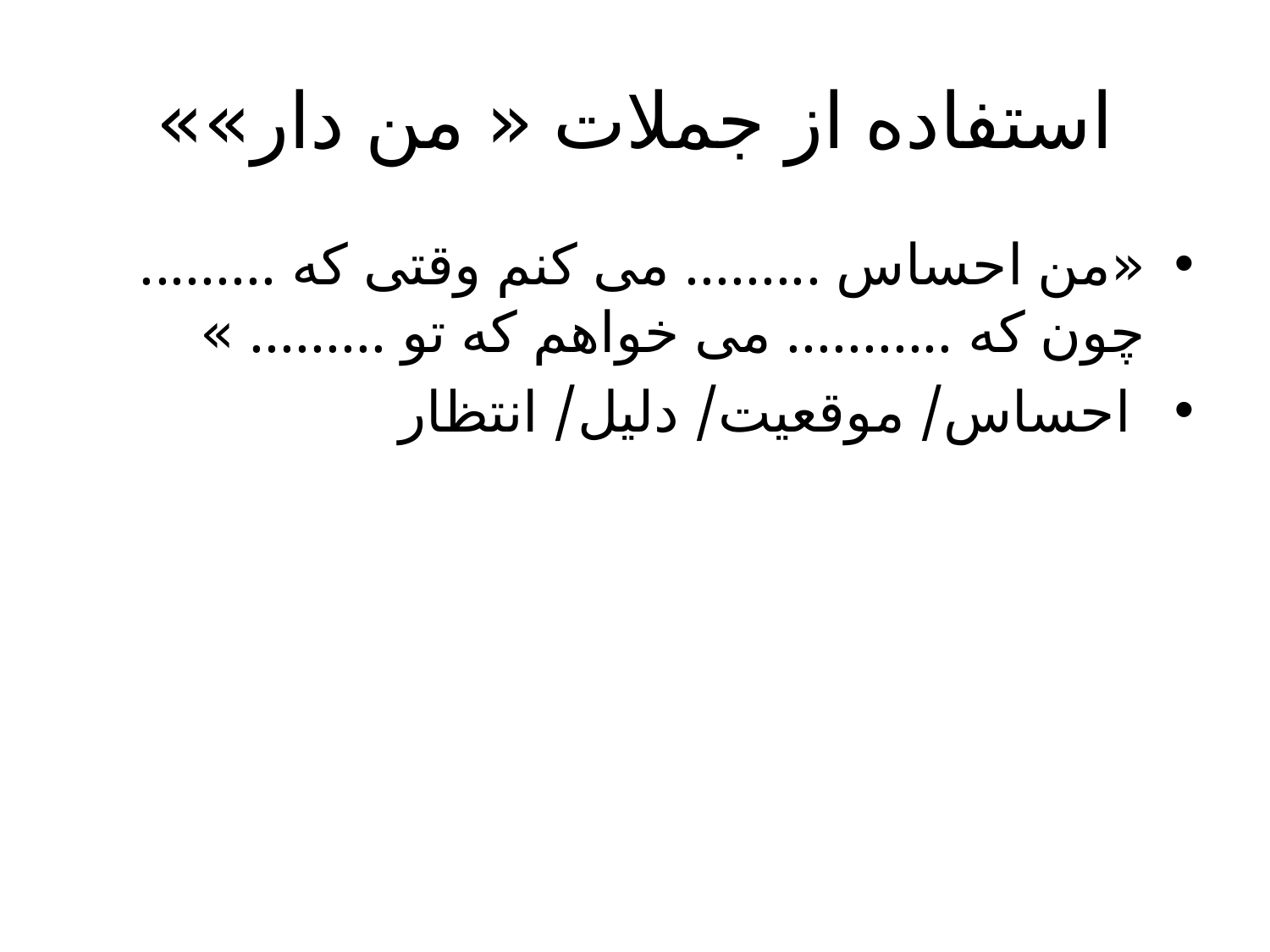

# استفاده از جملات « من دار»»
«من احساس ......... می کنم وقتی که ......... چون که ........... می خواهم که تو ......... »
 احساس/ موقعیت/ دلیل/ انتظار